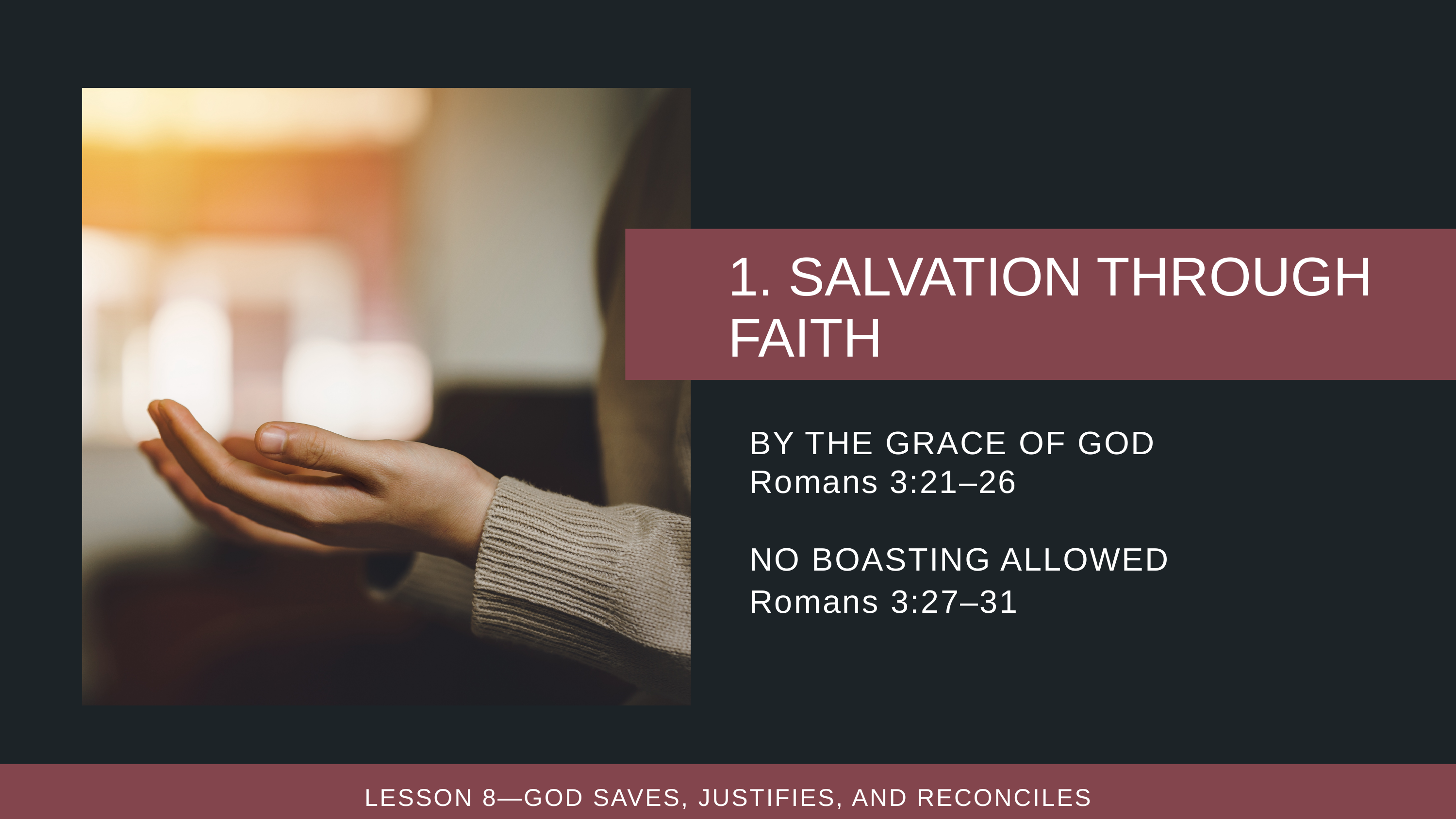

BY THE GRACE OF GOD
Romans 3:21–26
NO BOASTING ALLOWED
Romans 3:27–31